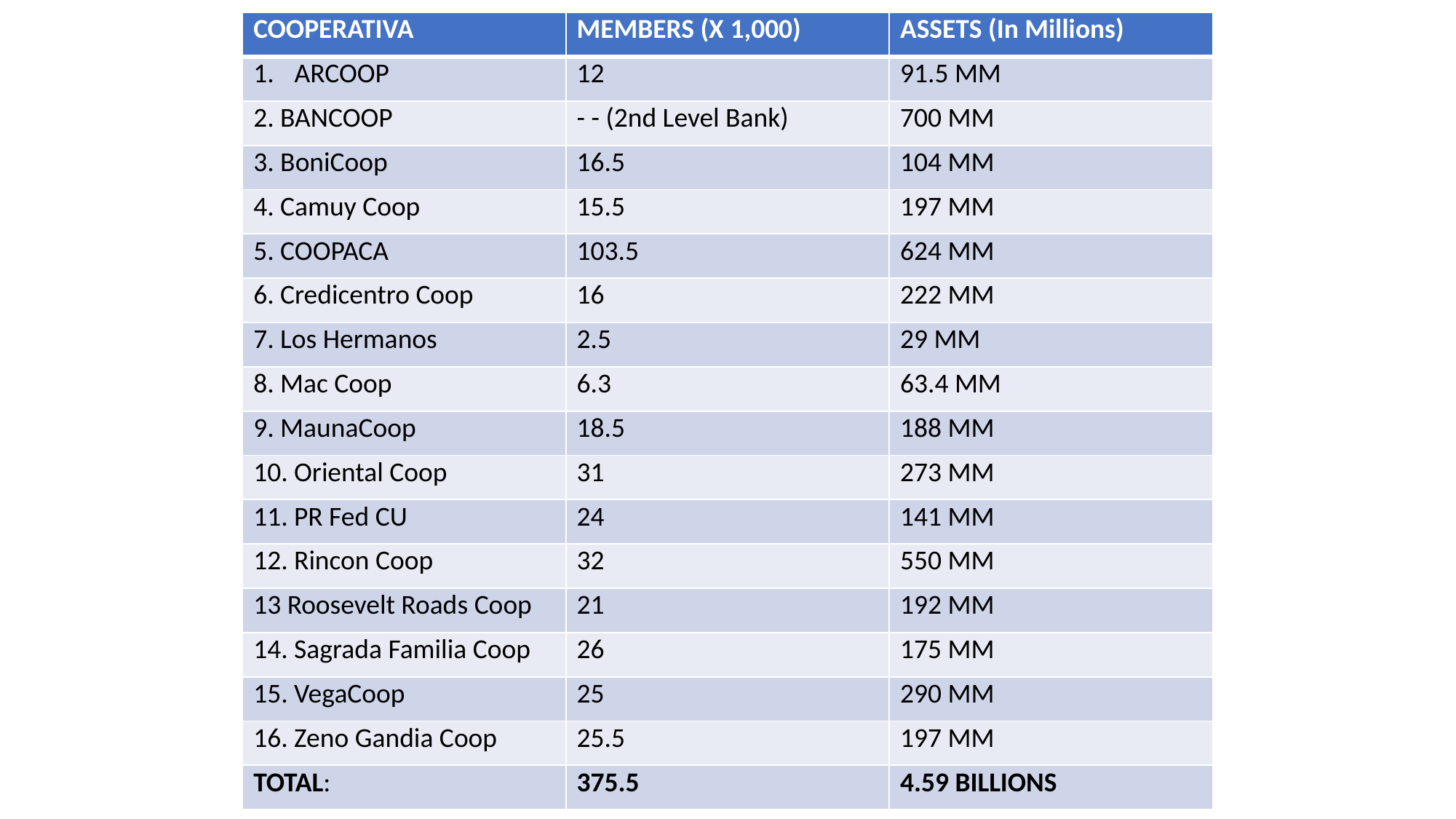

| COOPERATIVA | MEMBERS (X 1,000) | ASSETS (In Millions) |
| --- | --- | --- |
| ARCOOP | 12 | 91.5 MM |
| 2. BANCOOP | - - (2nd Level Bank) | 700 MM |
| 3. BoniCoop | 16.5 | 104 MM |
| 4. Camuy Coop | 15.5 | 197 MM |
| 5. COOPACA | 103.5 | 624 MM |
| 6. Credicentro Coop | 16 | 222 MM |
| 7. Los Hermanos | 2.5 | 29 MM |
| 8. Mac Coop | 6.3 | 63.4 MM |
| 9. MaunaCoop | 18.5 | 188 MM |
| 10. Oriental Coop | 31 | 273 MM |
| 11. PR Fed CU | 24 | 141 MM |
| 12. Rincon Coop | 32 | 550 MM |
| 13 Roosevelt Roads Coop | 21 | 192 MM |
| 14. Sagrada Familia Coop | 26 | 175 MM |
| 15. VegaCoop | 25 | 290 MM |
| 16. Zeno Gandia Coop | 25.5 | 197 MM |
| TOTAL: | 375.5 | 4.59 BILLIONS |